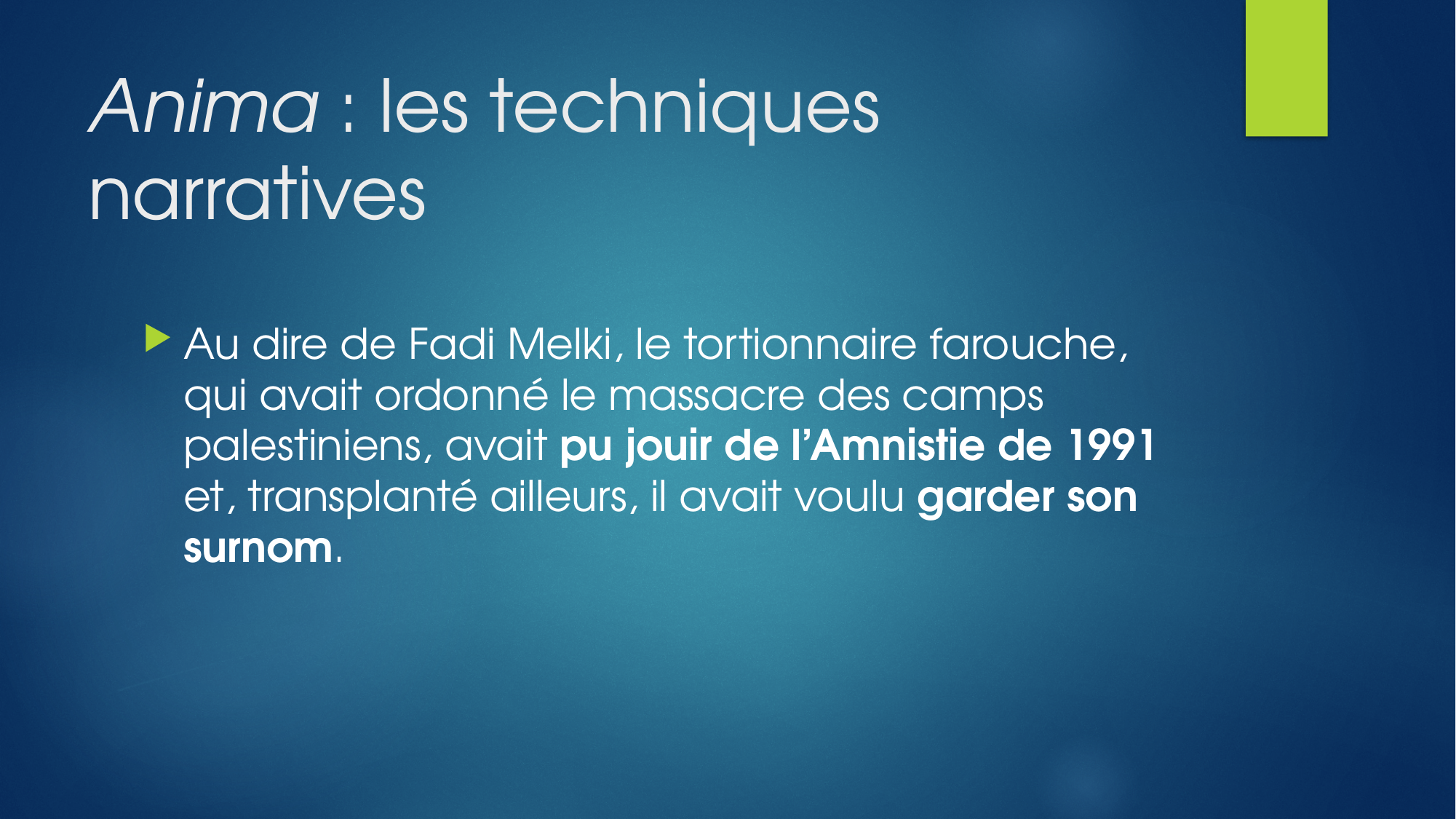

# Anima : les techniques narratives

Au dire de Fadi Melki, le tortionnaire farouche, qui avait ordonné le massacre des camps palestiniens, avait pu jouir de l’Amnistie de 1991 et, transplanté ailleurs, il avait voulu garder son surnom.